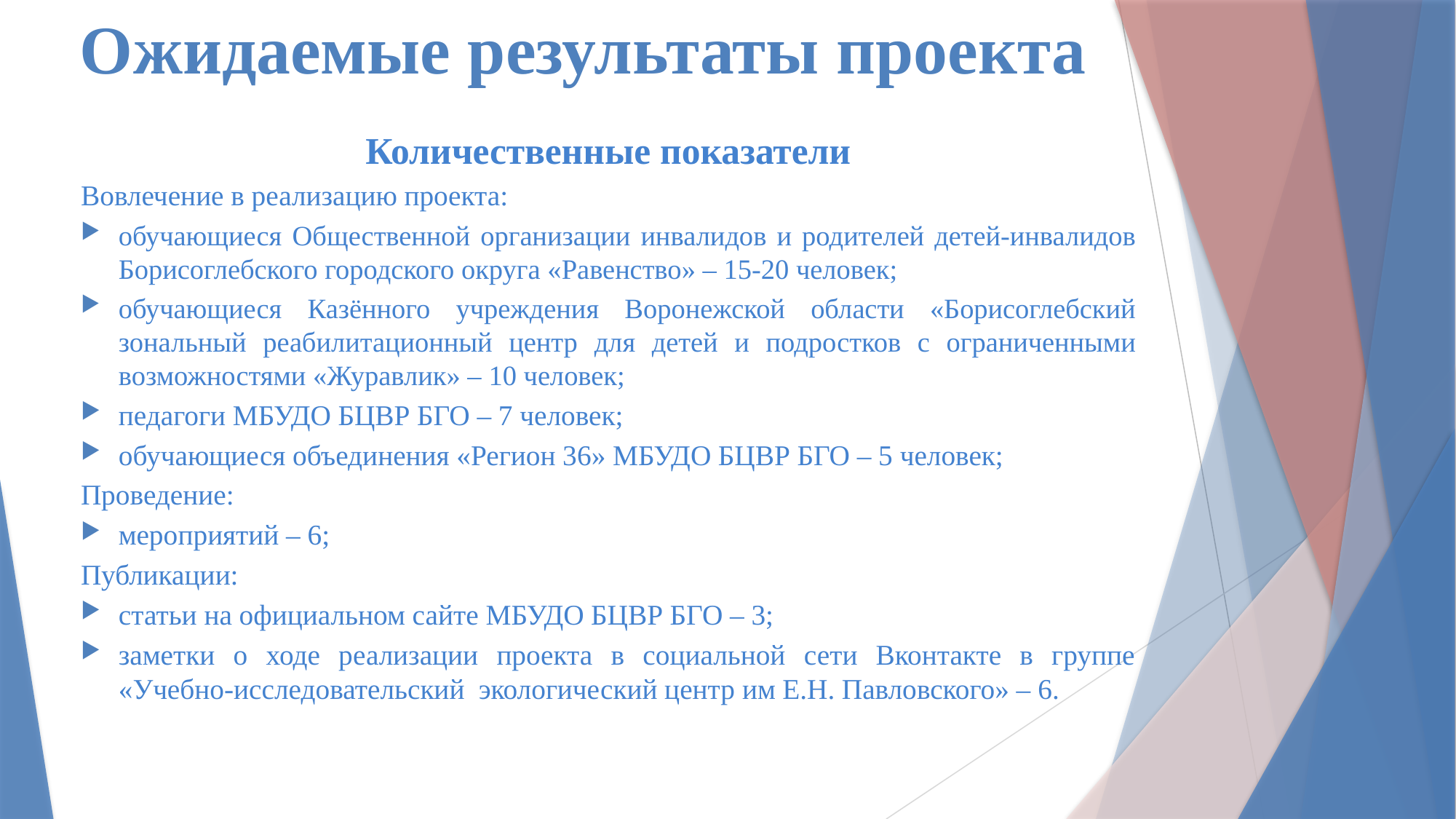

# Ожидаемые результаты проекта
Количественные показатели
Вовлечение в реализацию проекта:
обучающиеся Общественной организации инвалидов и родителей детей-инвалидов Борисоглебского городского округа «Равенство» – 15-20 человек;
обучающиеся Казённого учреждения Воронежской области «Борисоглебский зональный реабилитационный центр для детей и подростков с ограниченными возможностями «Журавлик» – 10 человек;
педагоги МБУДО БЦВР БГО – 7 человек;
обучающиеся объединения «Регион 36» МБУДО БЦВР БГО – 5 человек;
Проведение:
мероприятий – 6;
Публикации:
статьи на официальном сайте МБУДО БЦВР БГО – 3;
заметки о ходе реализации проекта в социальной сети Вконтакте в группе «Учебно-исследовательский  экологический центр им Е.Н. Павловского» – 6.